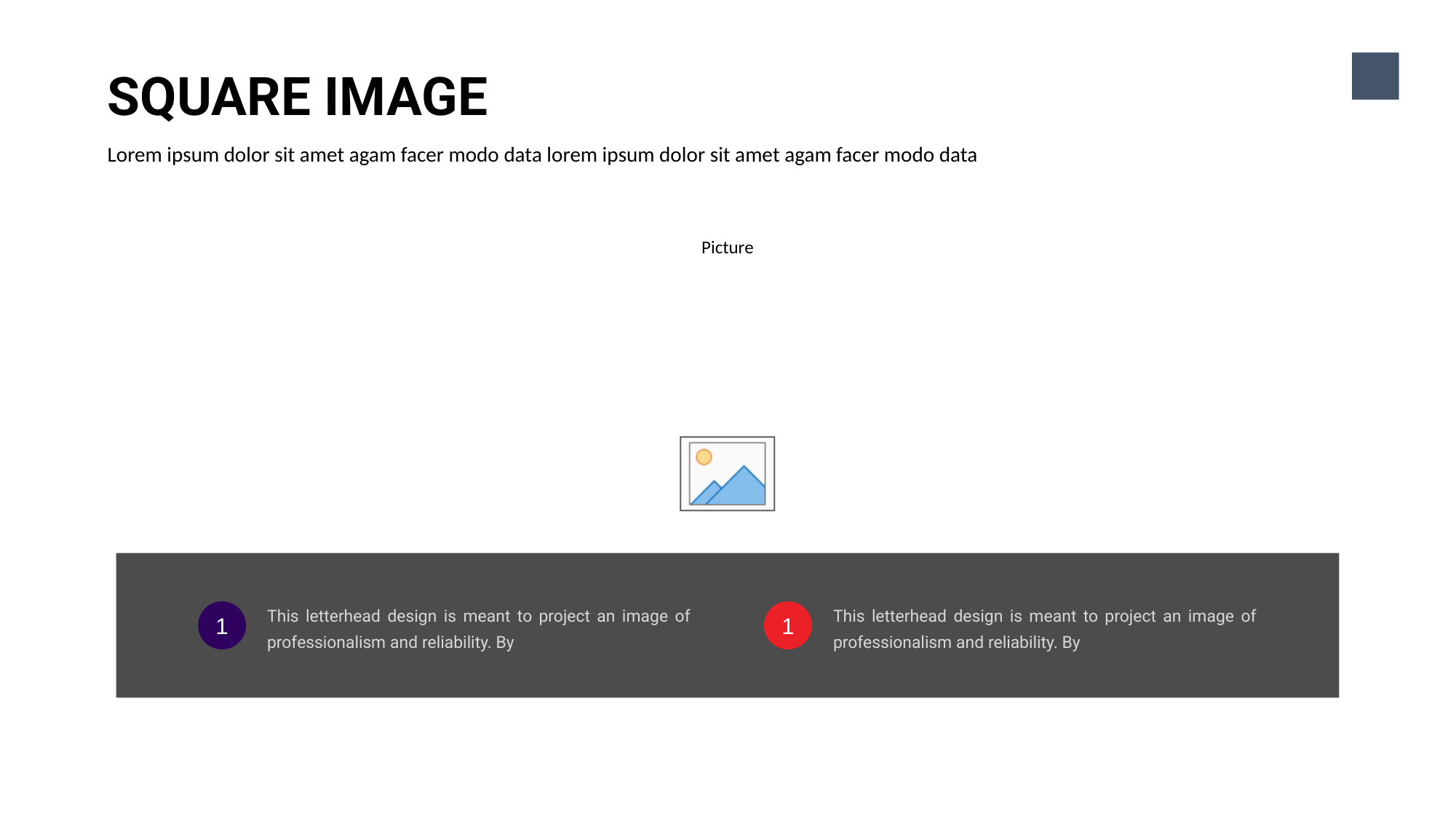

SQUARE IMAGE
20
Lorem ipsum dolor sit amet agam facer modo data lorem ipsum dolor sit amet agam facer modo data

1
This letterhead design is meant to project an image of professionalism and reliability. By

1
This letterhead design is meant to project an image of professionalism and reliability. By